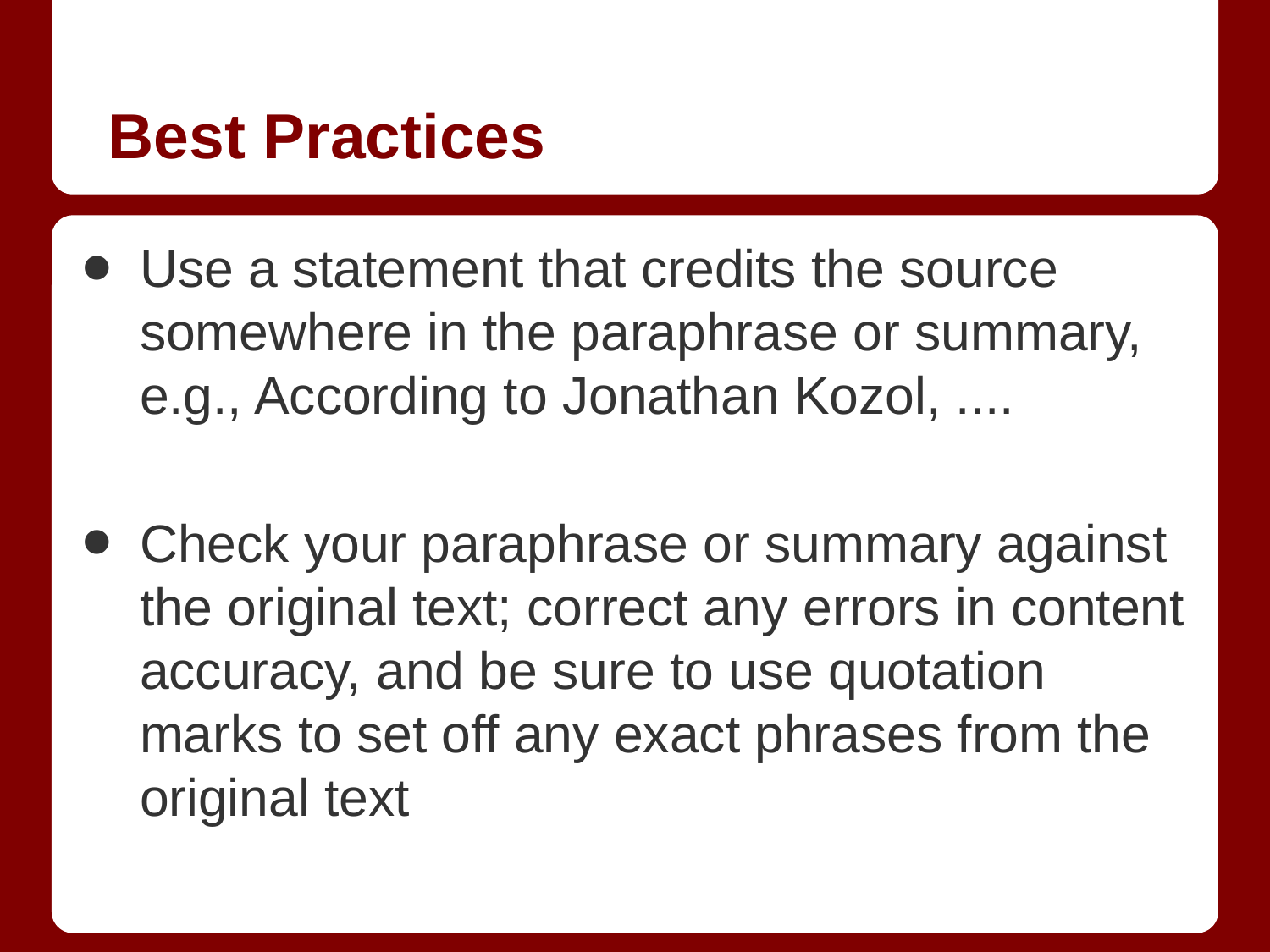

# Best Practices
Use a statement that credits the source somewhere in the paraphrase or summary, e.g., According to Jonathan Kozol, ....

Check your paraphrase or summary against the original text; correct any errors in content accuracy, and be sure to use quotation marks to set off any exact phrases from the original text